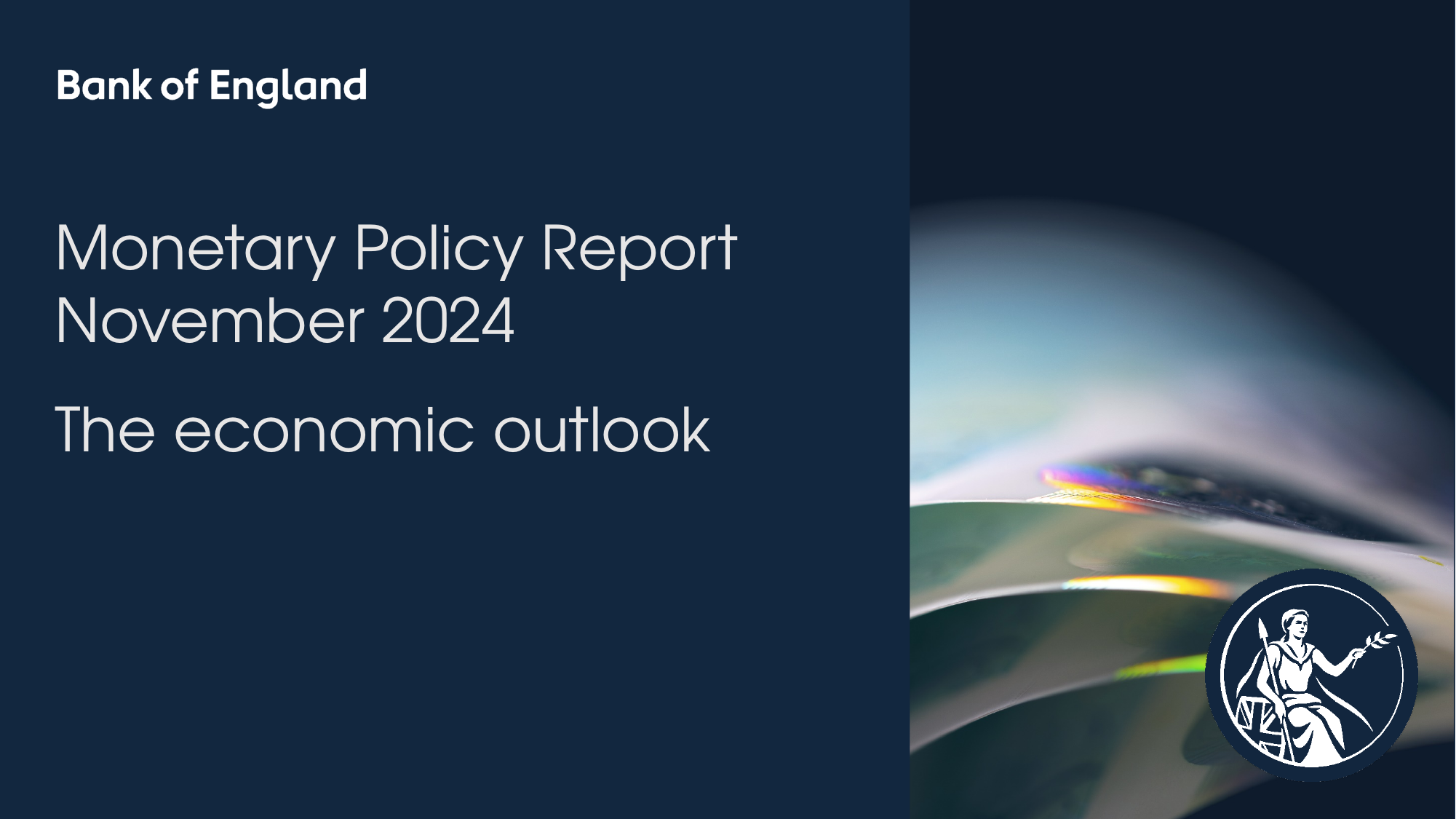

Monetary Policy Report
November 2024
The economic outlook